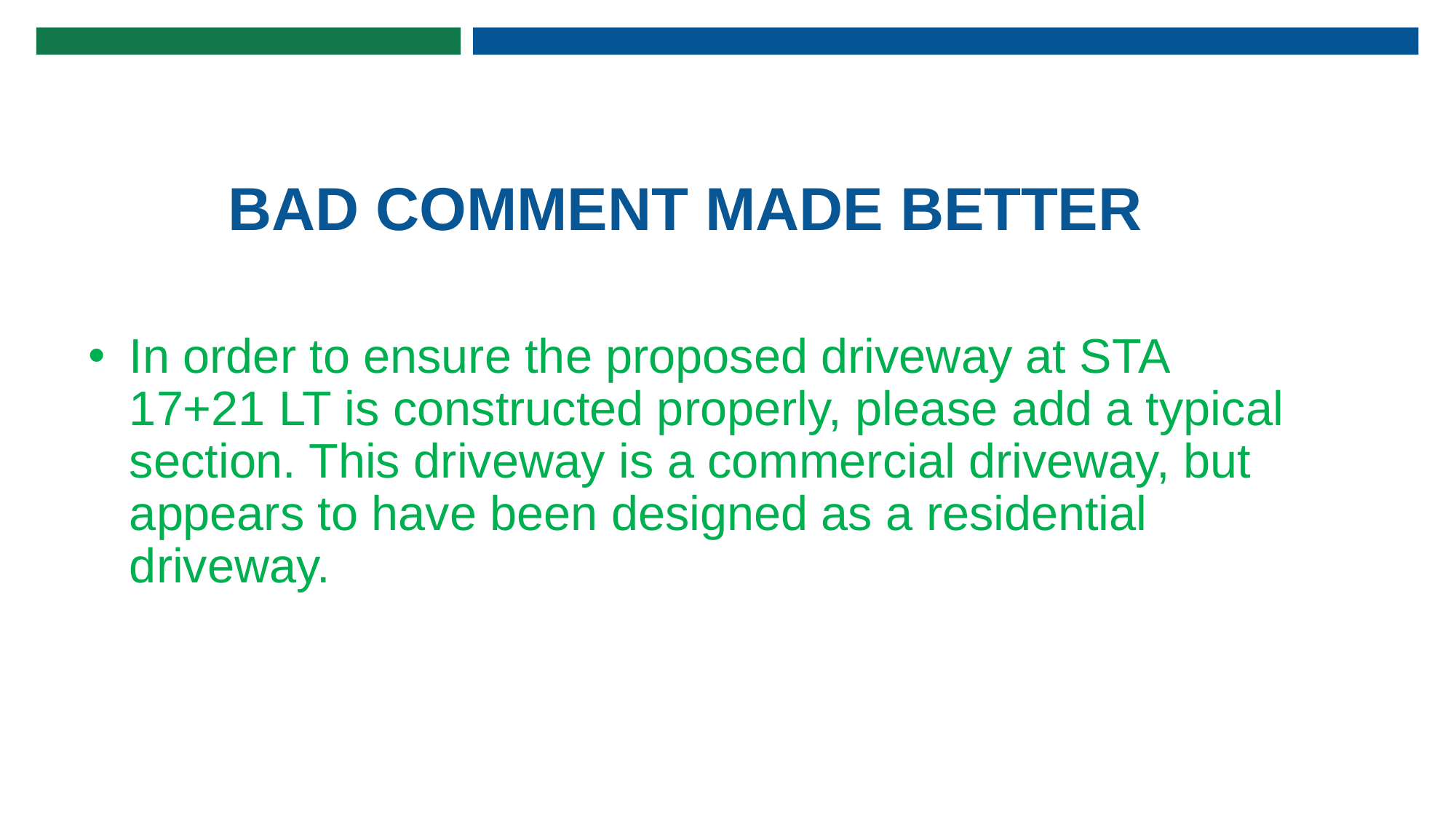

# BAD COMMENT MADE BETTER
In order to ensure the proposed driveway at STA 17+21 LT is constructed properly, please add a typical section. This driveway is a commercial driveway, but appears to have been designed as a residential driveway.